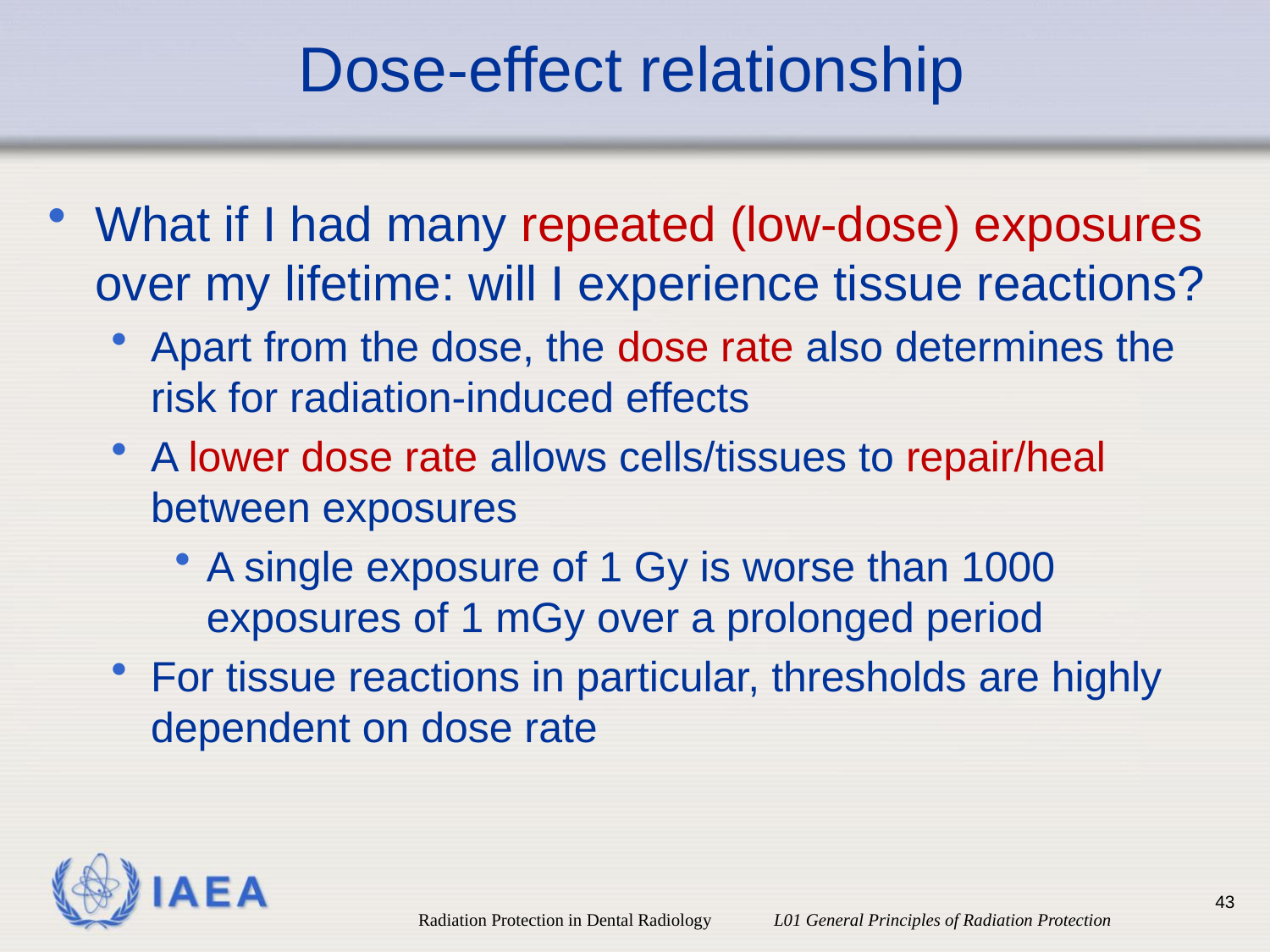

# Dose-effect relationship
What if I had many repeated (low-dose) exposures over my lifetime: will I experience tissue reactions?
Apart from the dose, the dose rate also determines the risk for radiation-induced effects
A lower dose rate allows cells/tissues to repair/heal between exposures
A single exposure of 1 Gy is worse than 1000 exposures of 1 mGy over a prolonged period
For tissue reactions in particular, thresholds are highly dependent on dose rate

43
Radiation Protection in Dental Radiology              L01 General Principles of Radiation Protection